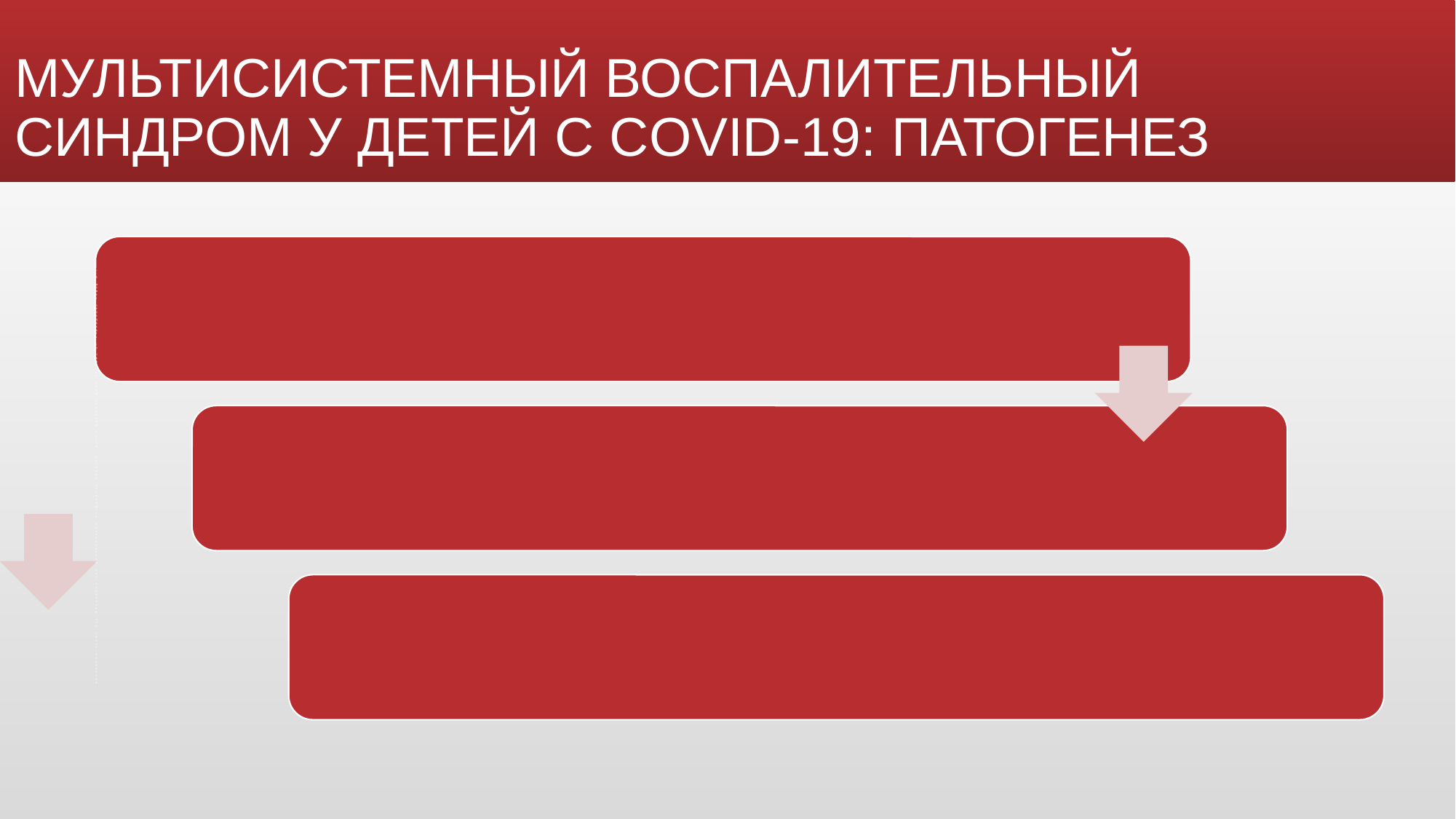

# МУЛЬТИСИСТЕМНЫЙ ВОСПАЛИТЕЛЬНЫЙ СИНДРОМ У ДЕТЕЙ С COVID-19: ПАТОГЕНЕЗ
IL-6 может передавать сигналы по двум основным путям, которые называются классической цис-передачей или транс-передачей.